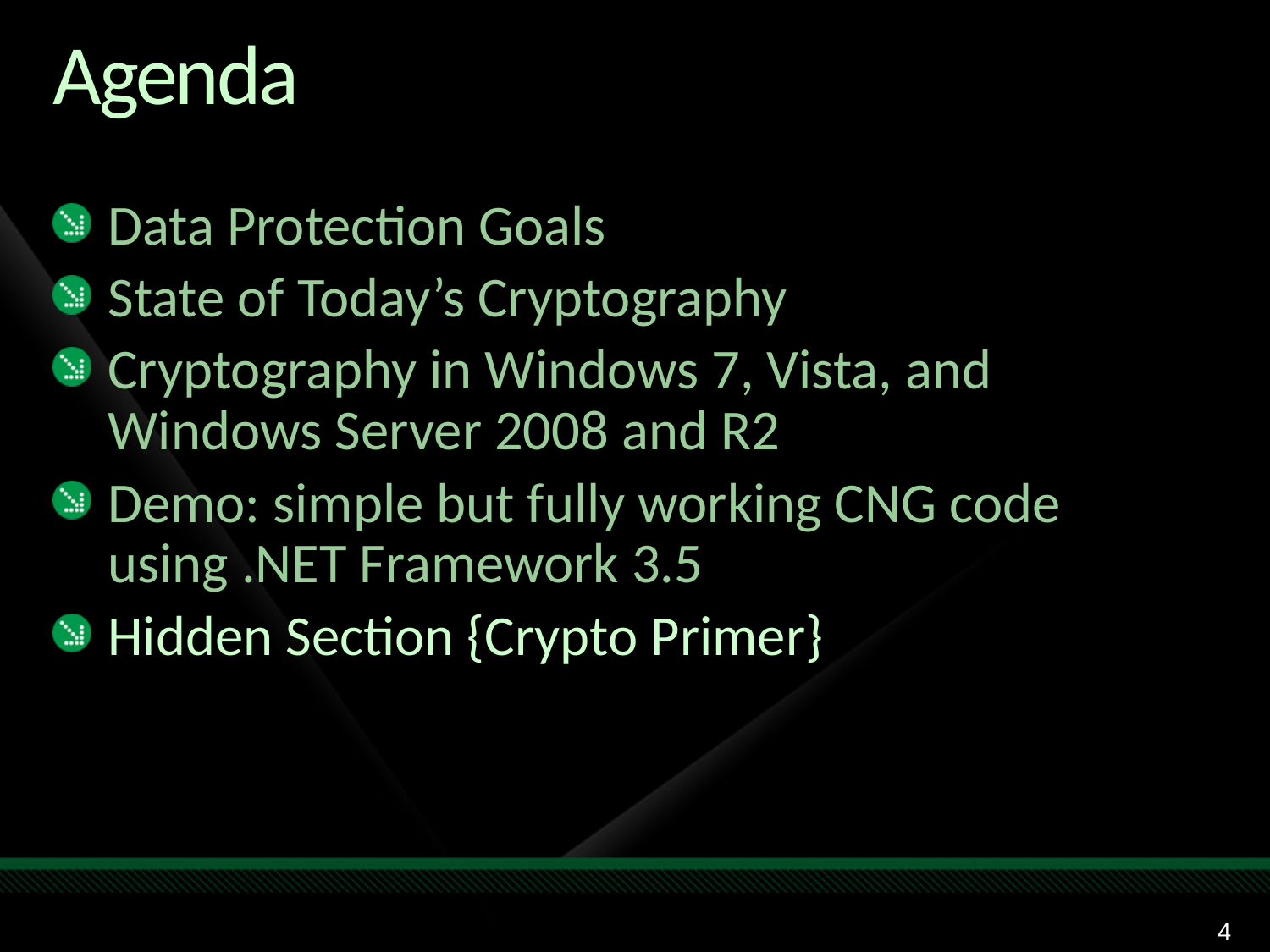

# Agenda
Data Protection Goals
State of Today’s Cryptography
Cryptography in Windows 7, Vista, and Windows Server 2008 and R2
Demo: simple but fully working CNG code using .NET Framework 3.5
Hidden Section {Crypto Primer}